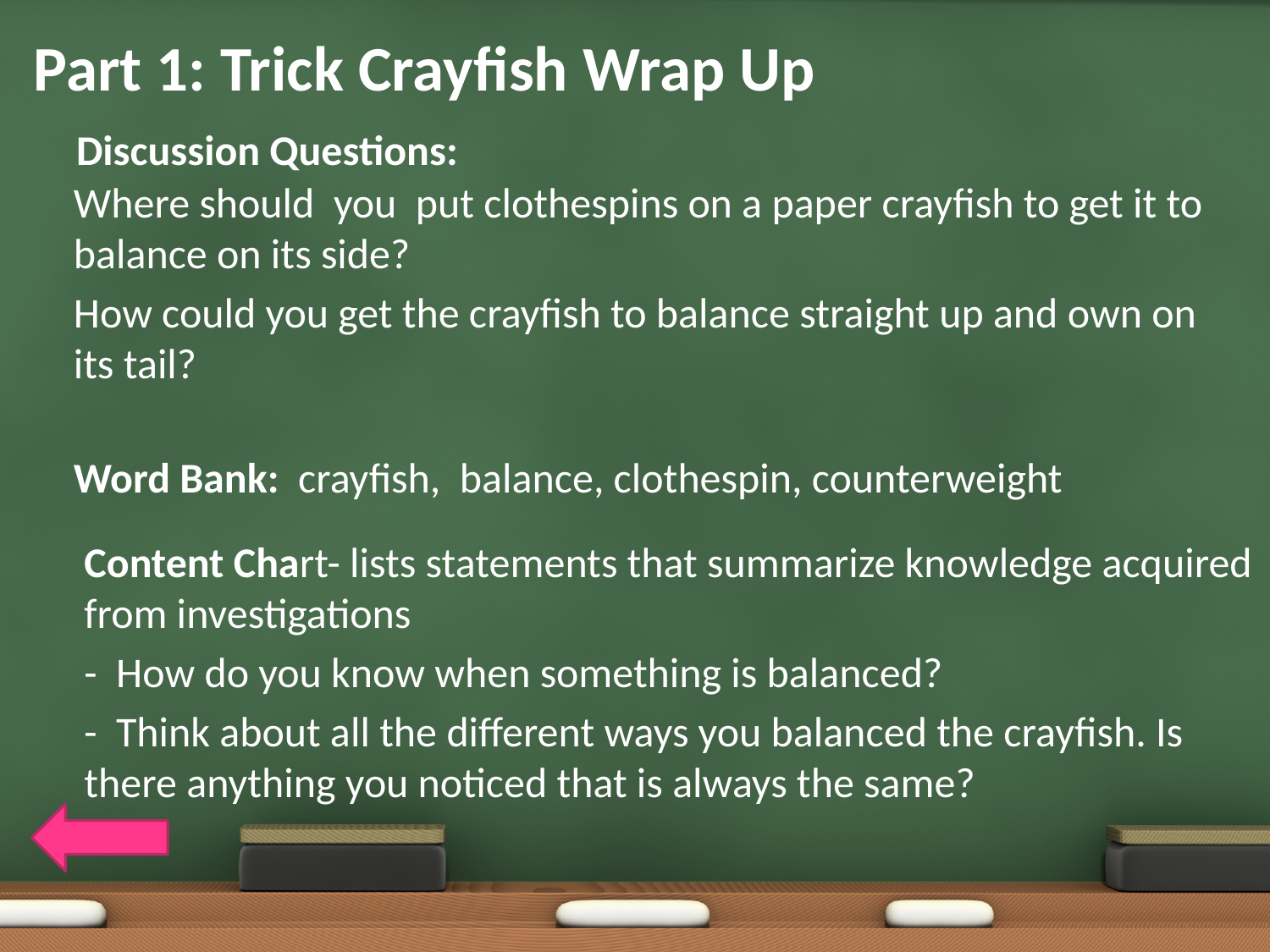

# Part 1: Trick Crayfish Wrap Up
Discussion Questions:
Where should  you  put clothespins on a paper crayfish to get it to balance on its side?
How could you get the crayfish to balance straight up and own on its tail?
Word Bank:  crayfish,  balance, clothespin, counterweight
Content Chart- lists statements that summarize knowledge acquired from investigations
-  How do you know when something is balanced?
-  Think about all the different ways you balanced the crayfish. Is there anything you noticed that is always the same?